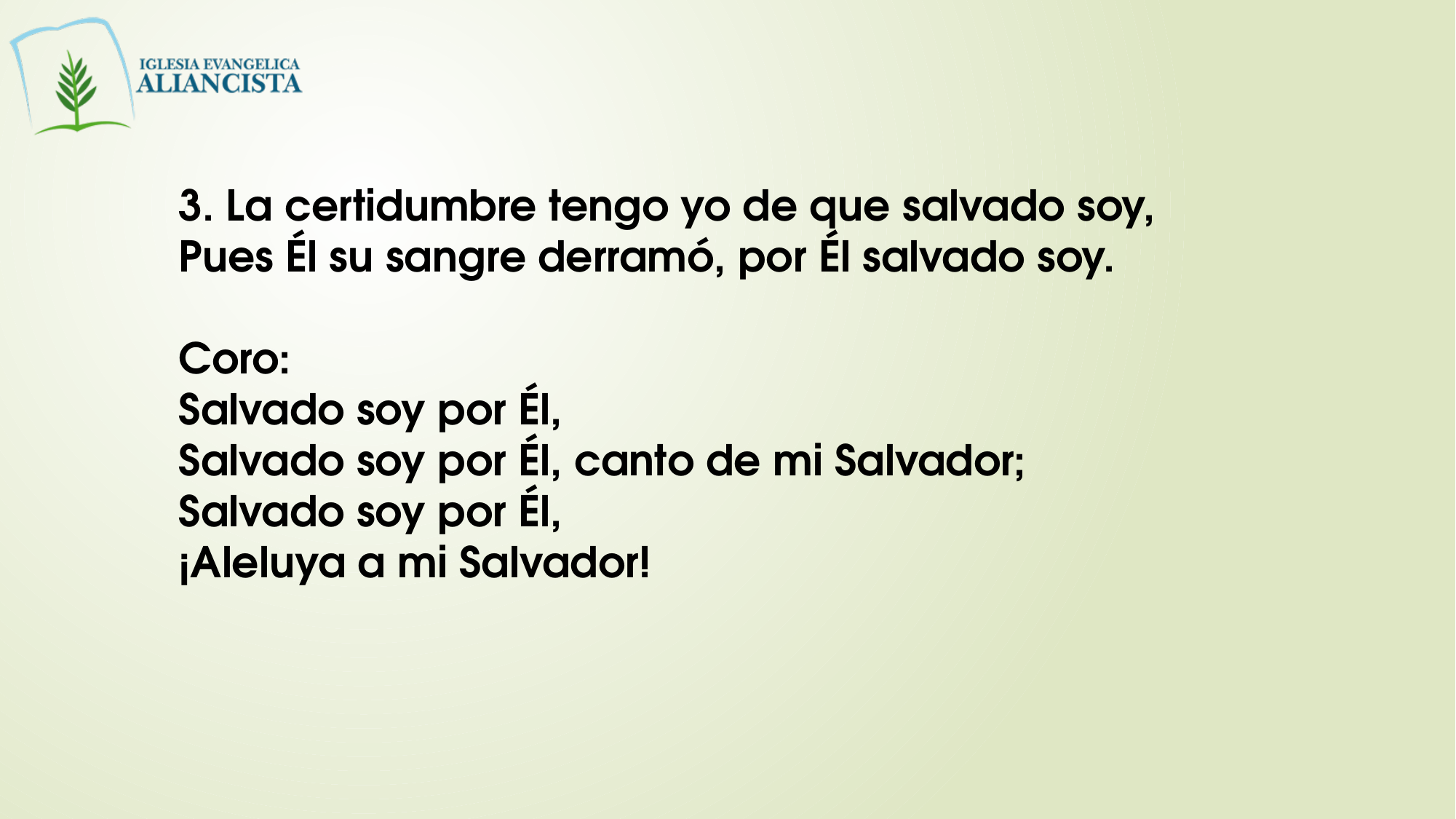

3. La certidumbre tengo yo de que salvado soy,
Pues Él su sangre derramó, por Él salvado soy.

Coro:
Salvado soy por Él,
Salvado soy por Él, canto de mi Salvador;
Salvado soy por Él,
¡Aleluya a mi Salvador!